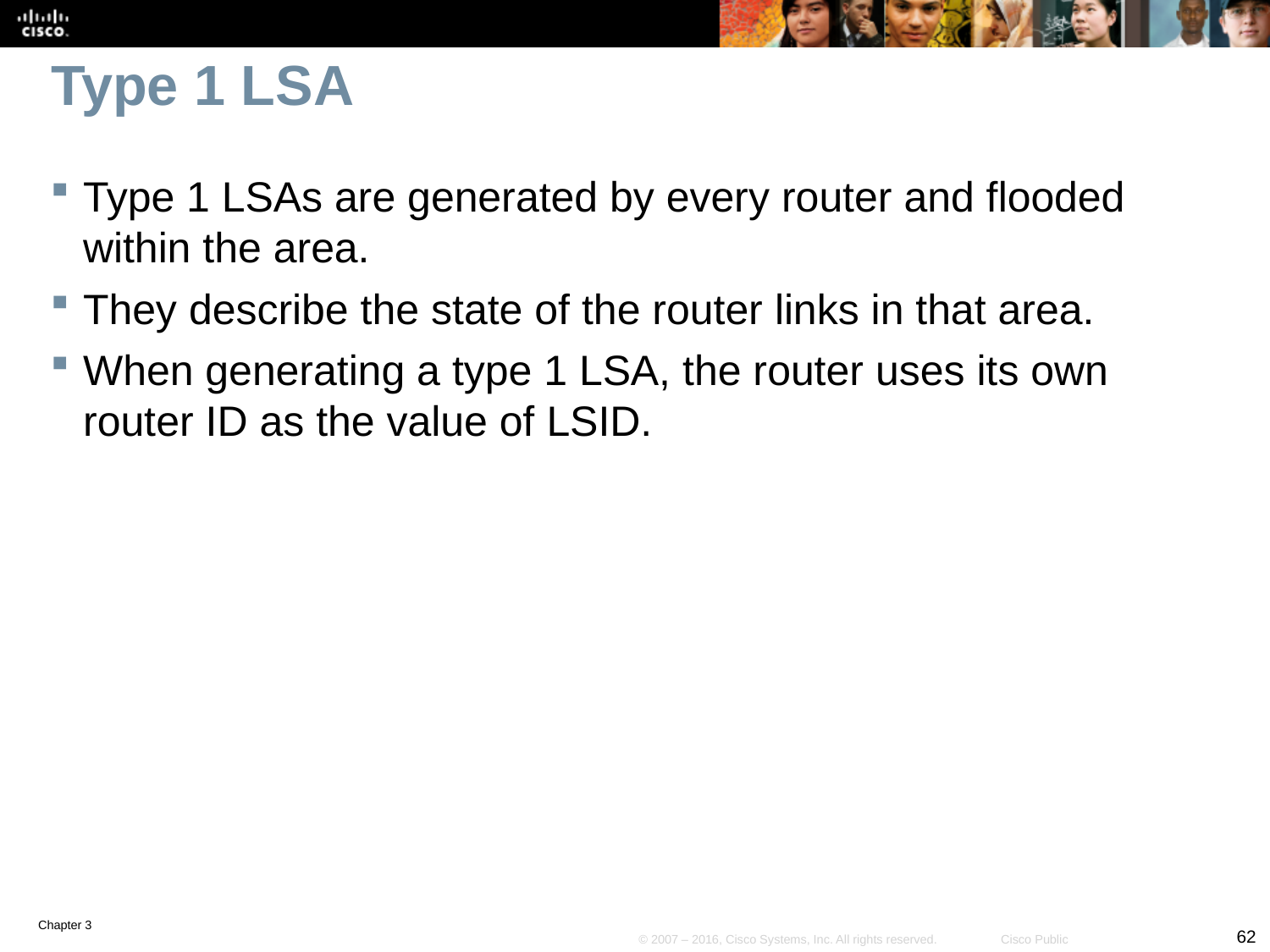

# Type 1 LSA
Type 1 LSAs are generated by every router and flooded within the area.
They describe the state of the router links in that area.
When generating a type 1 LSA, the router uses its own router ID as the value of LSID.